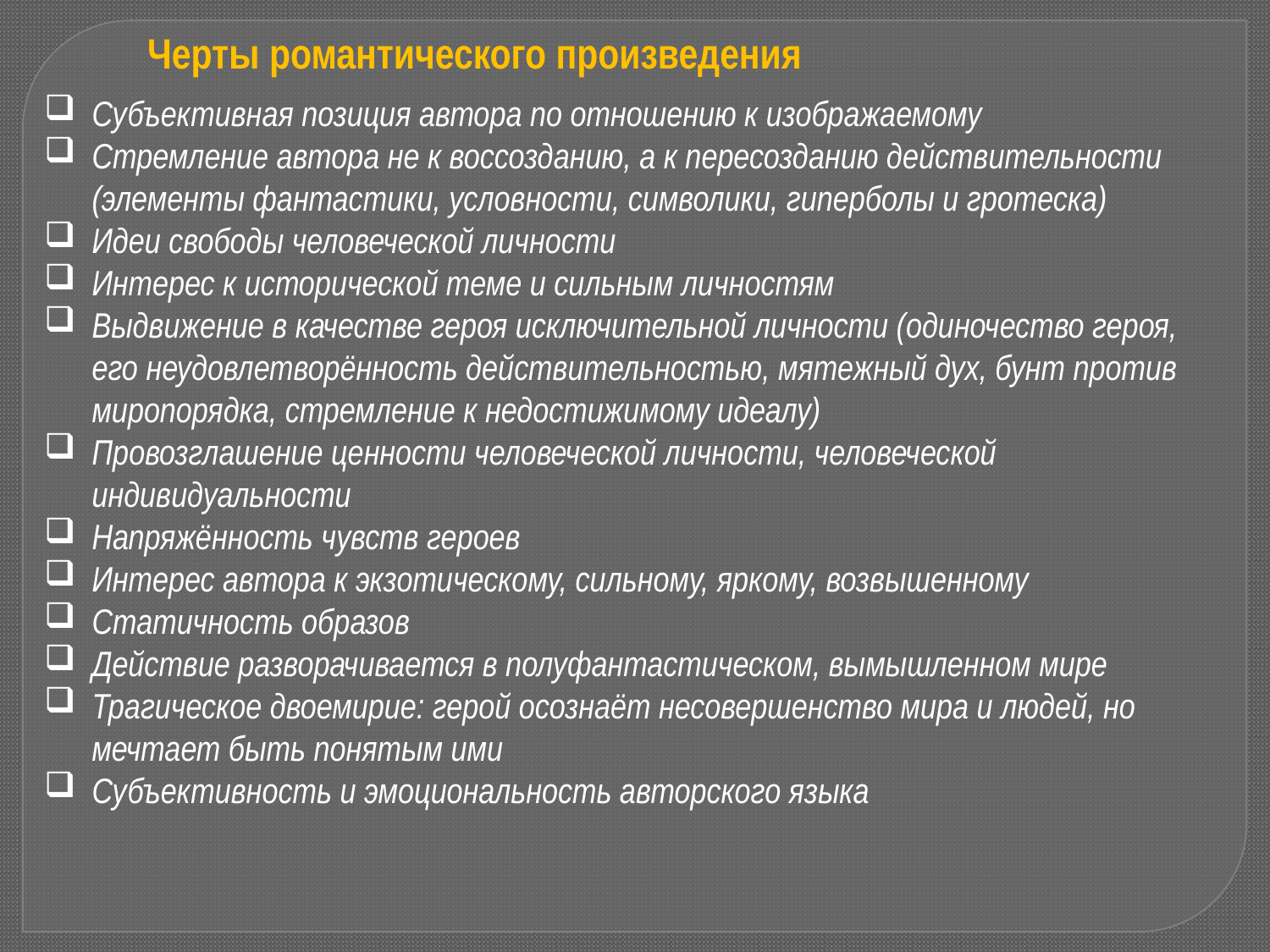

Черты романтического произведения
Субъективная позиция автора по отношению к изображаемому
Стремление автора не к воссозданию, а к пересозданию действительности (элементы фантаcтики, условности, символики, гиперболы и гротеска)
Идеи свободы человеческой личности
Интерес к исторической теме и сильным личностям
Выдвижение в качестве героя исключительной личности (одиночество героя, его неудовлетворённость действительностью, мятежный дух, бунт против миропорядка, стремление к недостижимому идеалу)
Провозглашение ценности человеческой личности, человеческой индивидуальности
Напряжённость чувств героев
Интерес автора к экзотическому, сильному, яркому, возвышенному
Статичность образов
Действие разворачивается в полуфантастическом, вымышленном мире
Трагическое двоемирие: герой осознаёт несовершенство мира и людей, но мечтает быть понятым ими
Субъективность и эмоциональность авторского языка